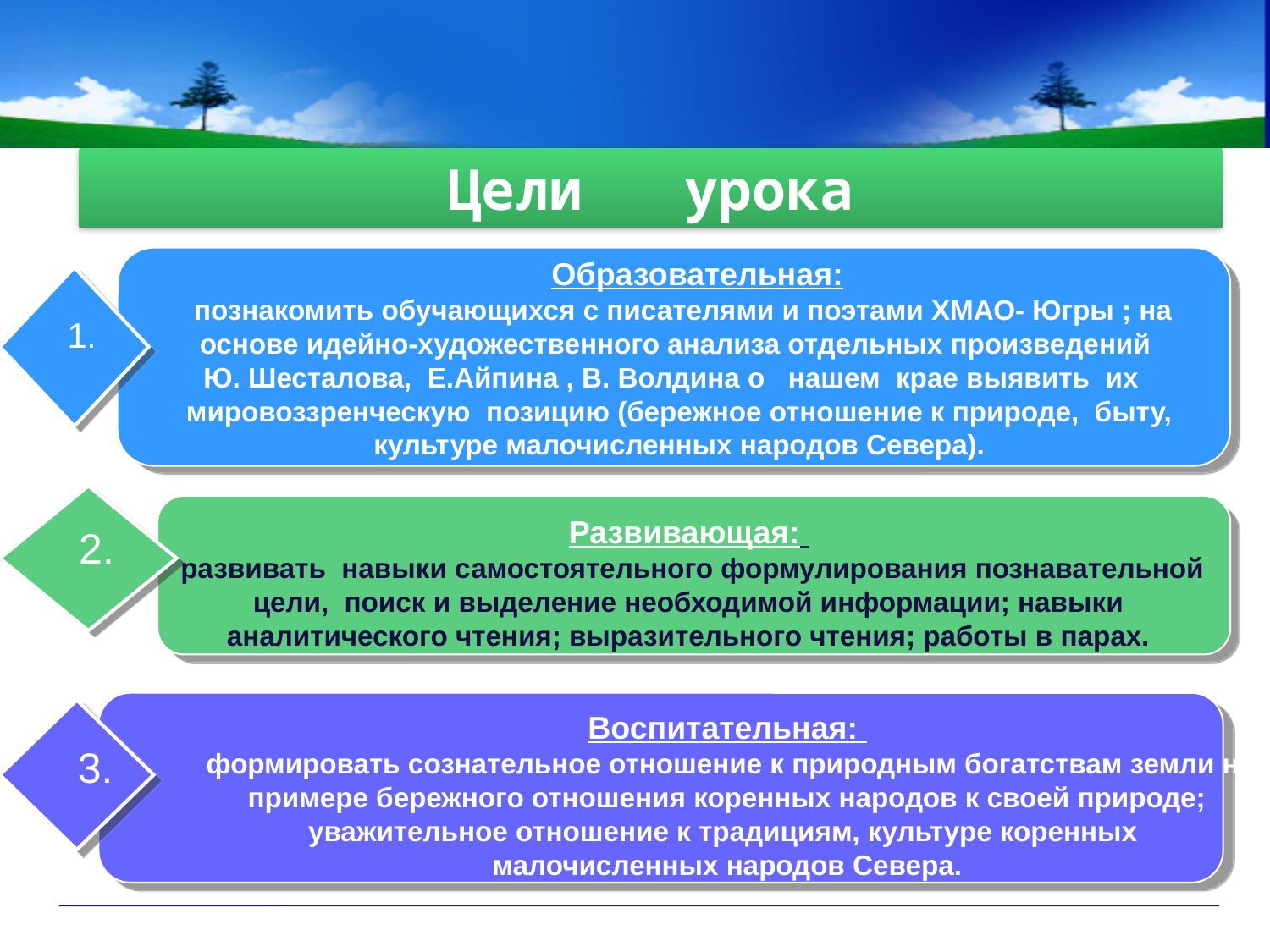

# Цели   урока

    Образовательная:
 познакомить обучающихся с писателями и поэтами ХМАО- Югры ; на основе идейно-художественного анализа отдельных произведений
Ю. Шесталова,  Е.Айпина , В. Волдина о   нашем  крае выявить  их   мировоззренческую  позицию (бережное отношение к природе,  быту, культуре малочисленных народов Севера).
  1.

Развивающая:
 развивать  навыки самостоятельного формулирования познавательной цели,  поиск и выделение необходимой информации; навыки аналитического чтения; выразительного чтения; работы в парах.
2.

  3.

Воспитательная:
 формировать сознательное отношение к природным богатствам земли на примере бережного отношения коренных народов к своей природе; уважительное отношение к традициям, культуре коренных  малочисленных народов Севера.